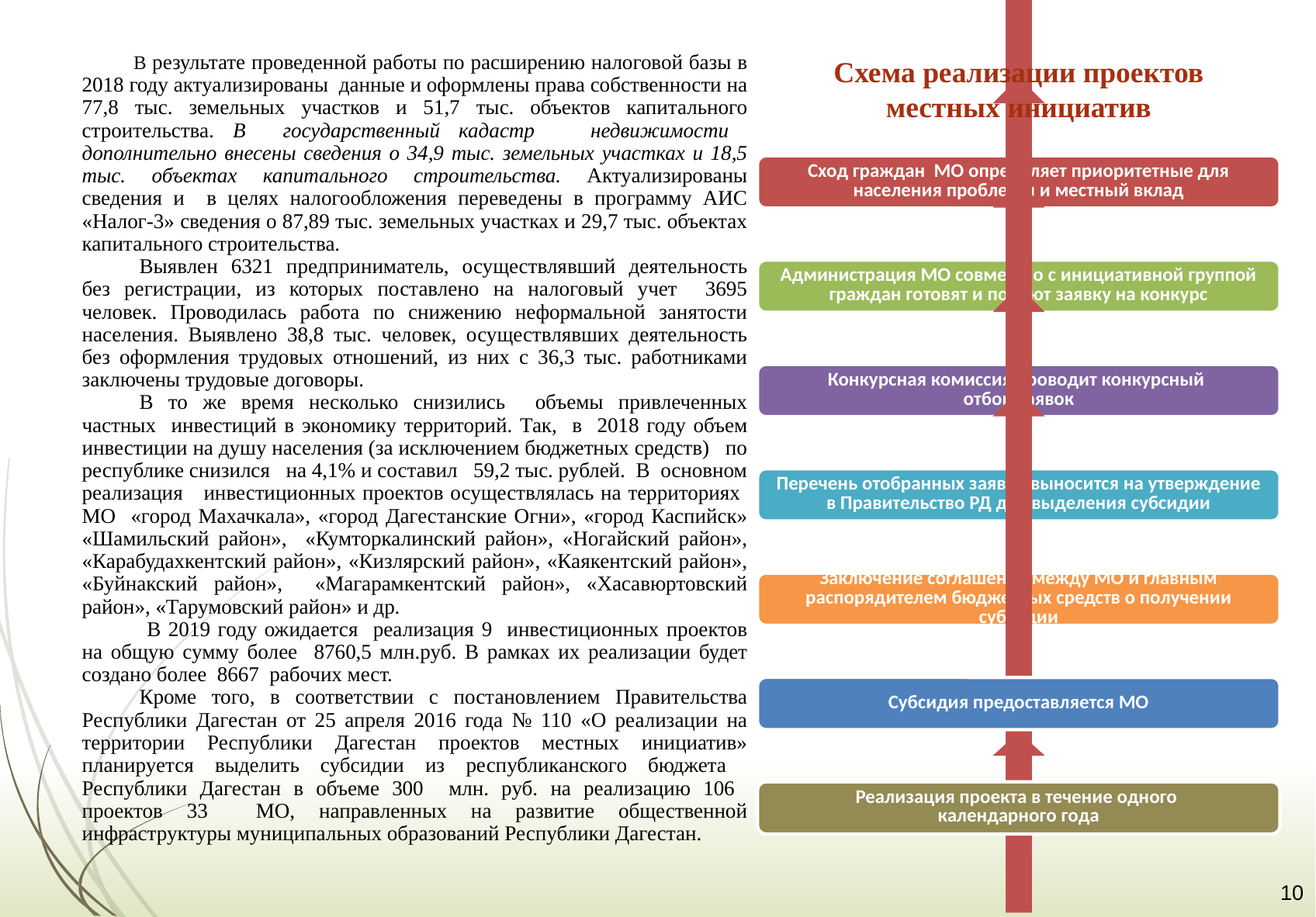

В результате проведенной работы по расширению налоговой базы в 2018 году актуализированы  данные и оформлены права собственности на 77,8 тыс. земельных участков и 51,7 тыс. объектов капитального строительства. В  государственный кадастр   недвижимости  дополнительно внесены сведения о 34,9 тыс. земельных участках и 18,5 тыс. объектах капитального строительства. Актуализированы сведения и  в целях налогообложения переведены в программу АИС «Налог-3» сведения о 87,89 тыс. земельных участках и 29,7 тыс. объектах капитального строительства.
Выявлен 6321 предприниматель, осуществлявший деятельность без регистрации, из которых поставлено на налоговый учет  3695 человек. Проводилась работа по снижению неформальной занятости населения. Выявлено 38,8 тыс. человек, осуществлявших деятельность без оформления трудовых отношений, из них с 36,3 тыс. работниками заключены трудовые договоры.
В то же время несколько снизились  объемы привлеченных частных  инвестиций в экономику территорий. Так,  в  2018 году объем инвестиции на душу населения (за исключением бюджетных средств)   по республике снизился   на 4,1% и составил   59,2 тыс. рублей.  В  основном реализация   инвестиционных проектов осуществлялась на территориях  МО  «город Махачкала», «город Дагестанские Огни», «город Каспийск» «Шамильский район»,  «Кумторкалинский район», «Ногайский район», «Карабудахкентский район», «Кизлярский район», «Каякентский район», «Буйнакский район»,  «Магарамкентский район», «Хасавюртовский район», «Тарумовский район» и др.
 В 2019 году ожидается  реализация 9  инвестиционных проектов на общую сумму более  8760,5 млн.руб. В рамках их реализации будет создано более  8667  рабочих мест.
Кроме того, в соответствии с постановлением Правительства Республики Дагестан от 25 апреля 2016 года № 110 «О реализации на территории Республики Дагестан проектов местных инициатив» планируется выделить субсидии из республиканского бюджета  Республики Дагестан в объеме 300  млн. руб. на реализацию 106  проектов 33  МО, направленных на развитие общественной инфраструктуры муниципальных образований Республики Дагестан.

Схема реализации проектов местных инициатив
Сход граждан  МО определяет приоритетные для населения проблемы и местный вклад
Администрация МО совместно с инициативной группой граждан готовят и подают заявку на конкурс
Конкурсная комиссия проводит конкурсный
отбор заявок
Перечень отобранных заявок выносится на утверждение в Правительство РД для выделения субсидии
Заключение соглашения между МО и главным распорядителем бюджетных средств о получении субсидии
Субсидия предоставляется МО
Реализация проекта в течение одного
календарного года
10